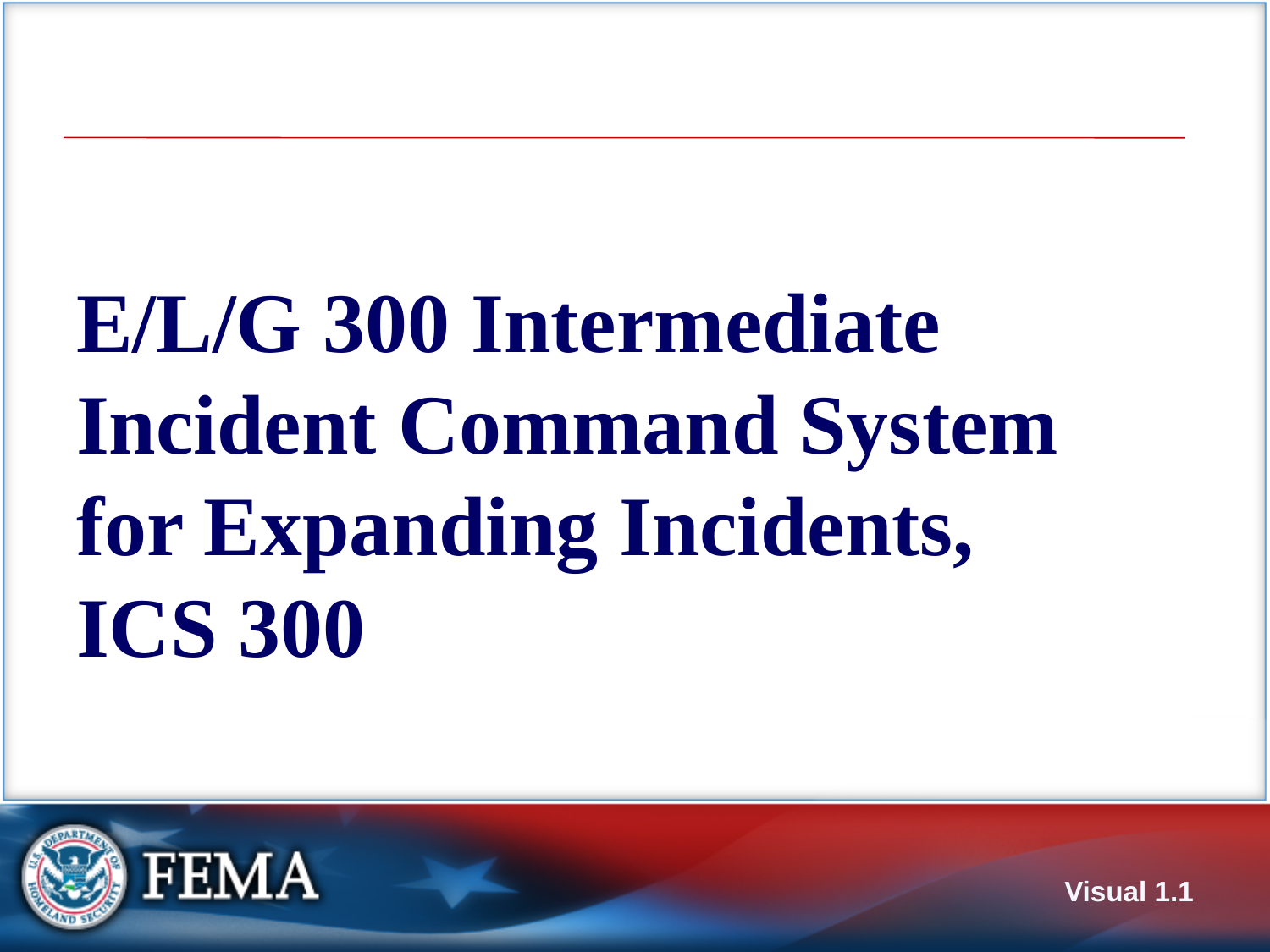

# E/L/G 300 Intermediate Incident Command System for Expanding Incidents, ICS 300
Visual 1.1